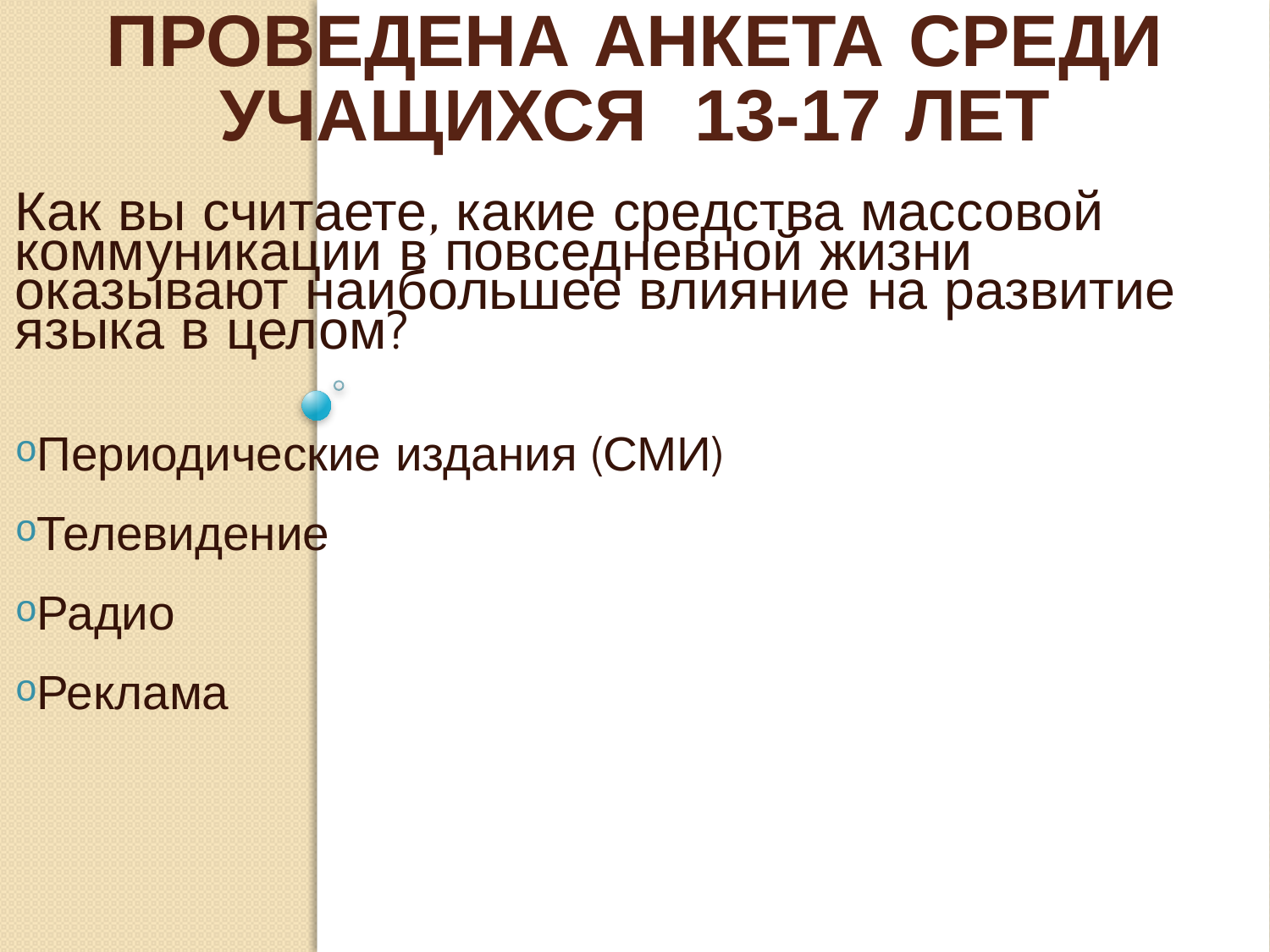

# проведена Анкета среди учащихся  13-17 лет
Как вы считаете, какие средства массовой коммуникации в повседневной жизни оказывают наибольшее влияние на развитие языка в целом?

Периодические издания (СМИ)

Телевидение

Радио

Реклама